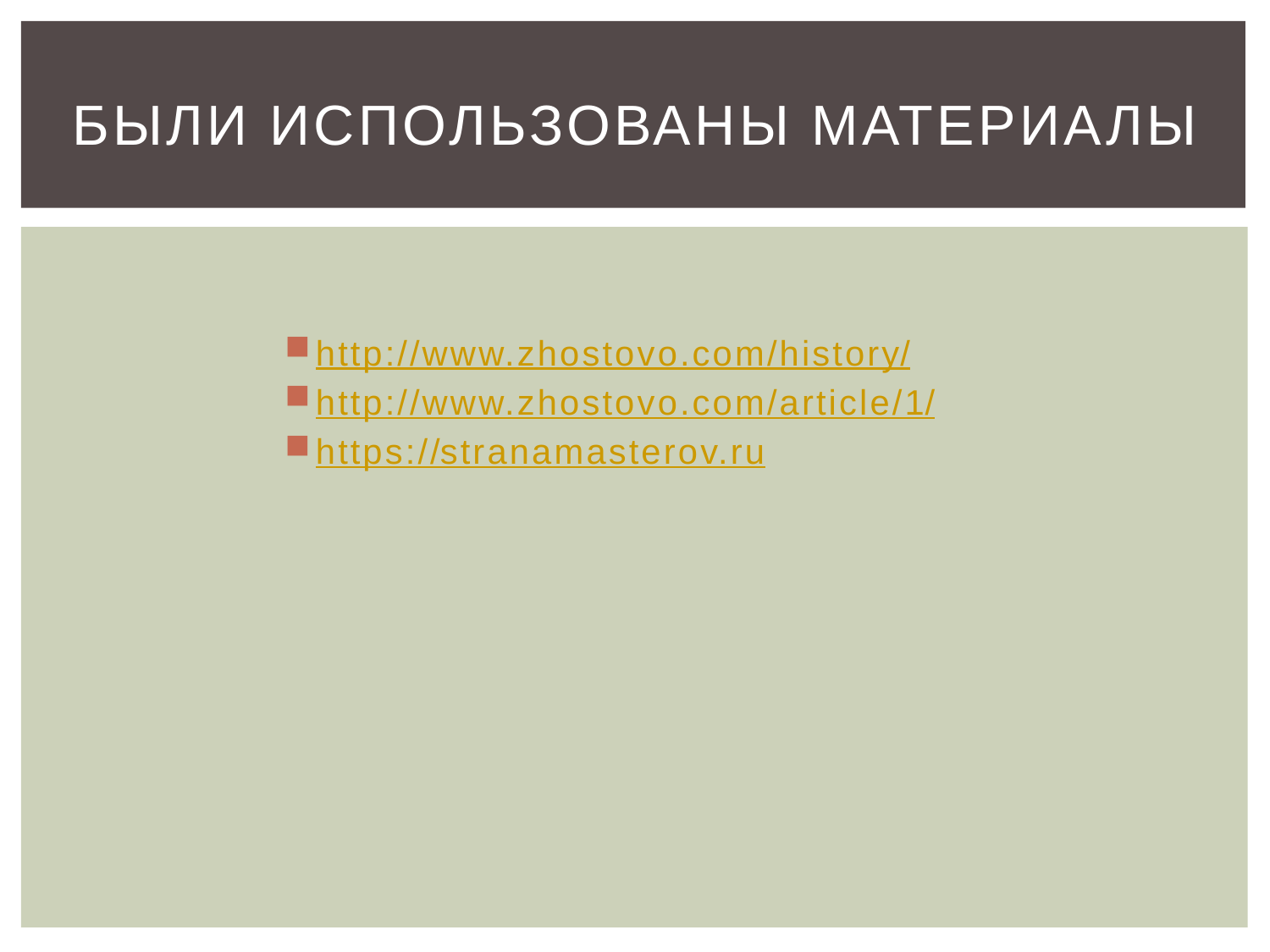

# Были использованы материалы
http://www.zhostovo.com/history/
http://www.zhostovo.com/article/1/
https://stranamasterov.ru